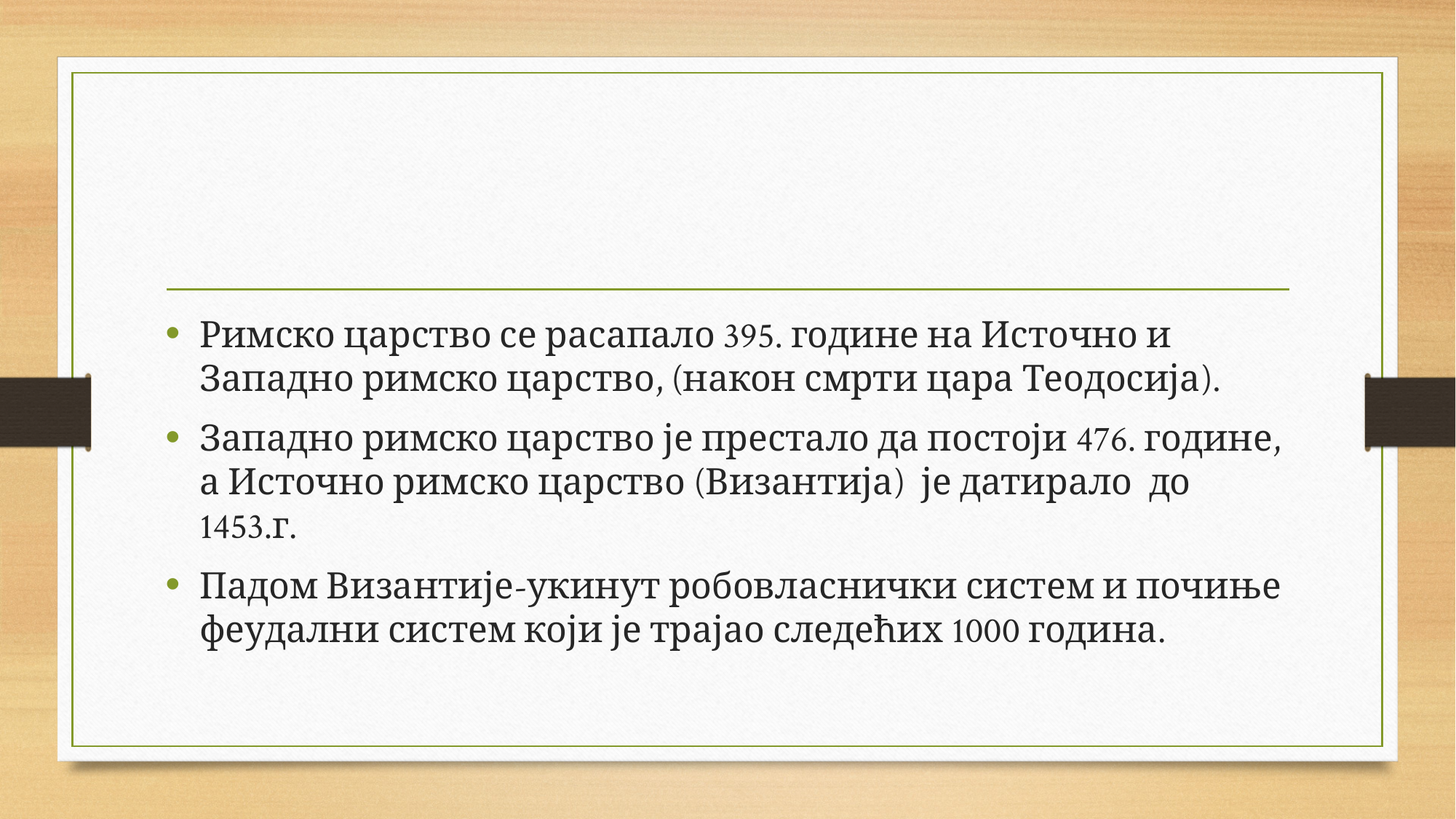

Римско царство се расапало 395. године на Источно и Западно римско царство, (након смрти цара Теодосија).
Западно римско царство је престало да постоји 476. године, а Источно римско царство (Византија)  је датирало  до 1453.г.
Падом Византије-укинут робовласнички систем и почиње феудални систем који је трајао следећих 1000 година.